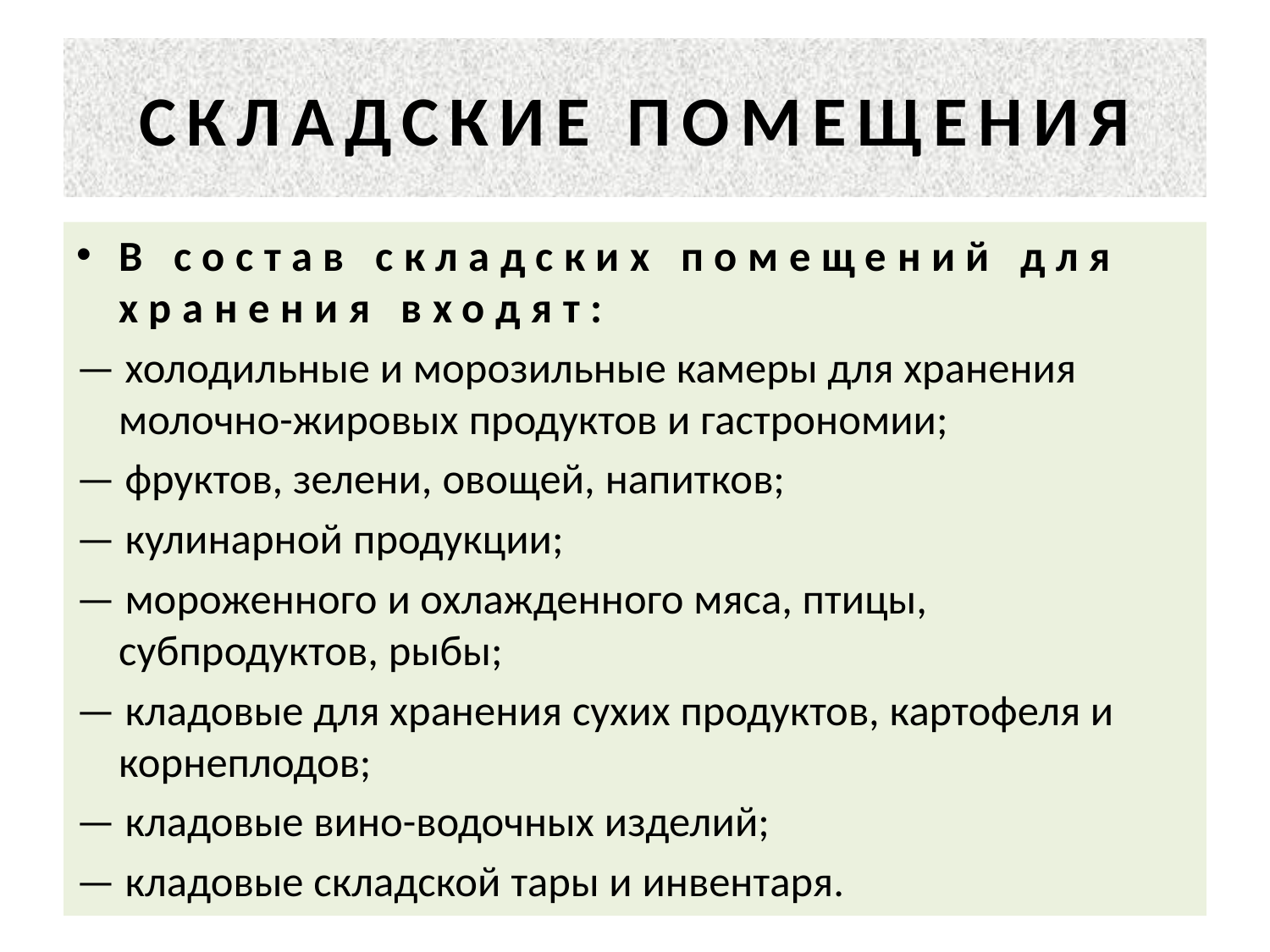

# СКЛАДСКИЕ ПОМЕЩЕНИЯ
В состав складских помещений для хранения входят:
— холодильные и морозильные камеры для хранения молочно-жировых продуктов и гастрономии;
— фруктов, зелени, овощей, напитков;
— кулинарной продукции;
— мороженного и охлажденного мяса, птицы, субпродуктов, рыбы;
— кладовые для хранения сухих продуктов, картофеля и корнеплодов;
— кладовые вино-водочных изделий;
— кладовые складской тары и инвентаря.